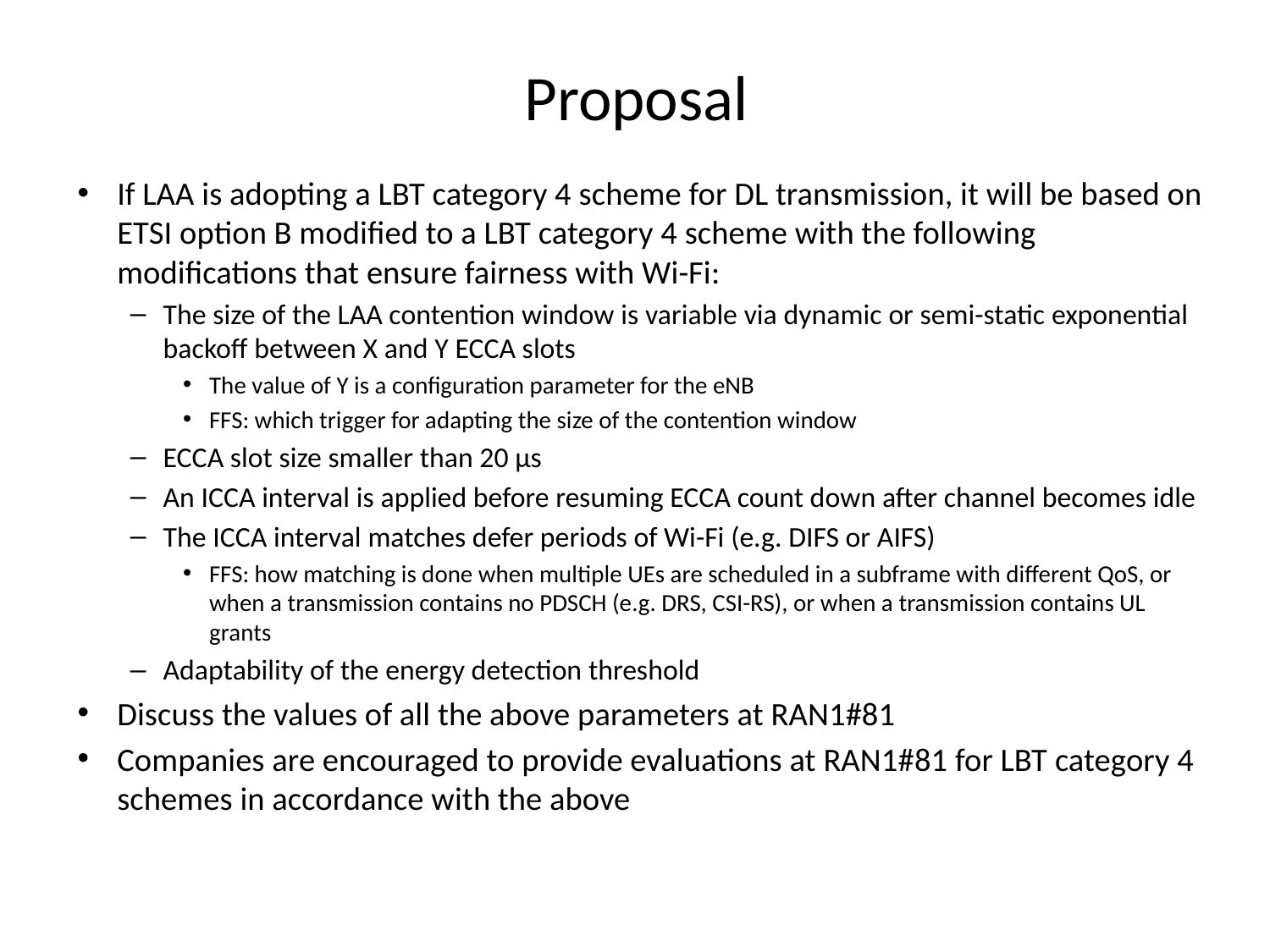

# Proposal
If LAA is adopting a LBT category 4 scheme for DL transmission, it will be based on ETSI option B modified to a LBT category 4 scheme with the following modifications that ensure fairness with Wi-Fi:
The size of the LAA contention window is variable via dynamic or semi-static exponential backoff between X and Y ECCA slots
The value of Y is a configuration parameter for the eNB
FFS: which trigger for adapting the size of the contention window
ECCA slot size smaller than 20 µs
An ICCA interval is applied before resuming ECCA count down after channel becomes idle
The ICCA interval matches defer periods of Wi-Fi (e.g. DIFS or AIFS)
FFS: how matching is done when multiple UEs are scheduled in a subframe with different QoS, or when a transmission contains no PDSCH (e.g. DRS, CSI-RS), or when a transmission contains UL grants
Adaptability of the energy detection threshold
Discuss the values of all the above parameters at RAN1#81
Companies are encouraged to provide evaluations at RAN1#81 for LBT category 4 schemes in accordance with the above